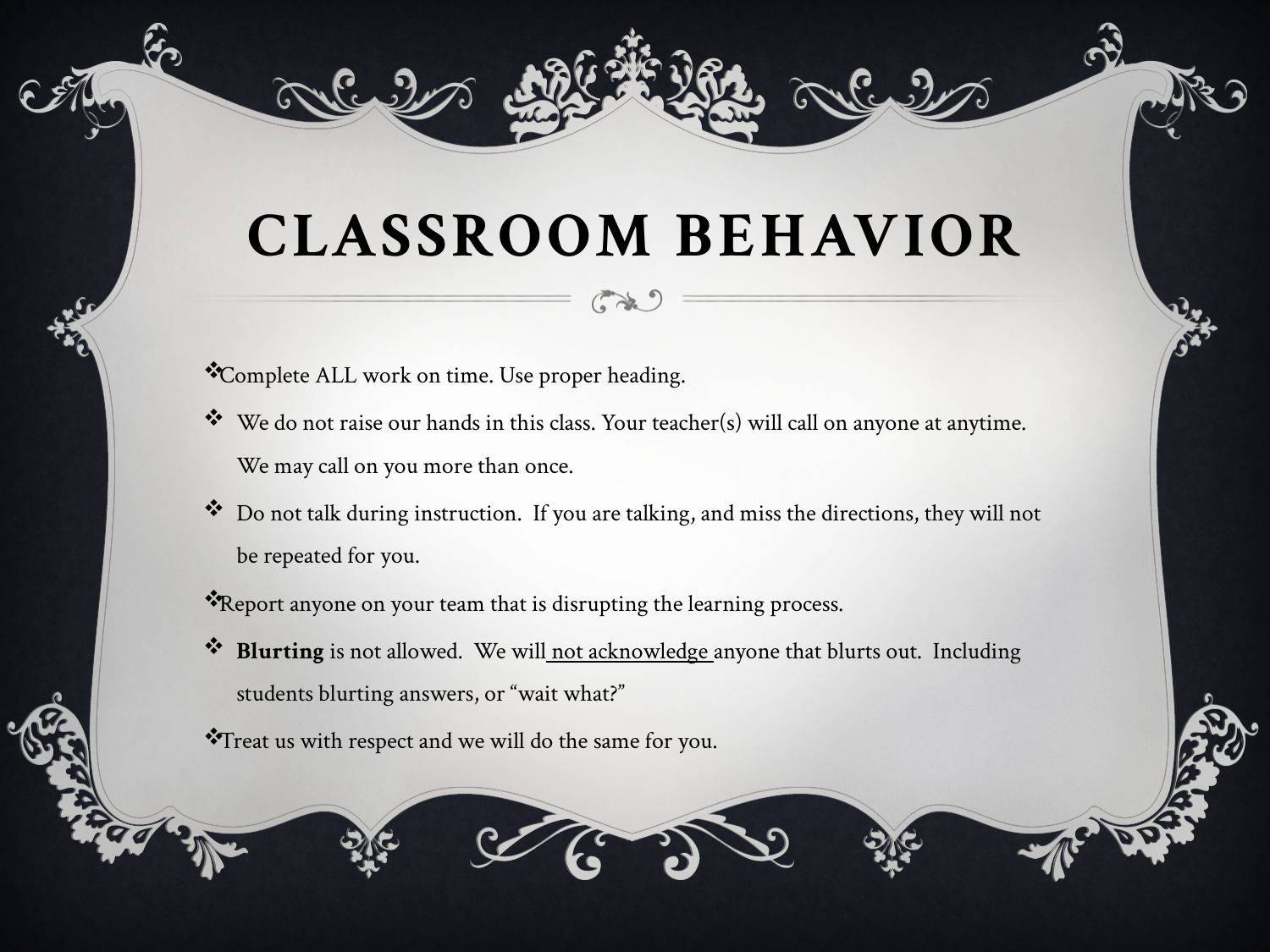

# Classroom behavior
Complete ALL work on time. Use proper heading.
We do not raise our hands in this class. Your teacher(s) will call on anyone at anytime.  We may call on you more than once.
Do not talk during instruction.  If you are talking, and miss the directions, they will not be repeated for you.
Report anyone on your team that is disrupting the learning process.
Blurting is not allowed.  We will not acknowledge anyone that blurts out.  Including students blurting answers, or “wait what?”
Treat us with respect and we will do the same for you.